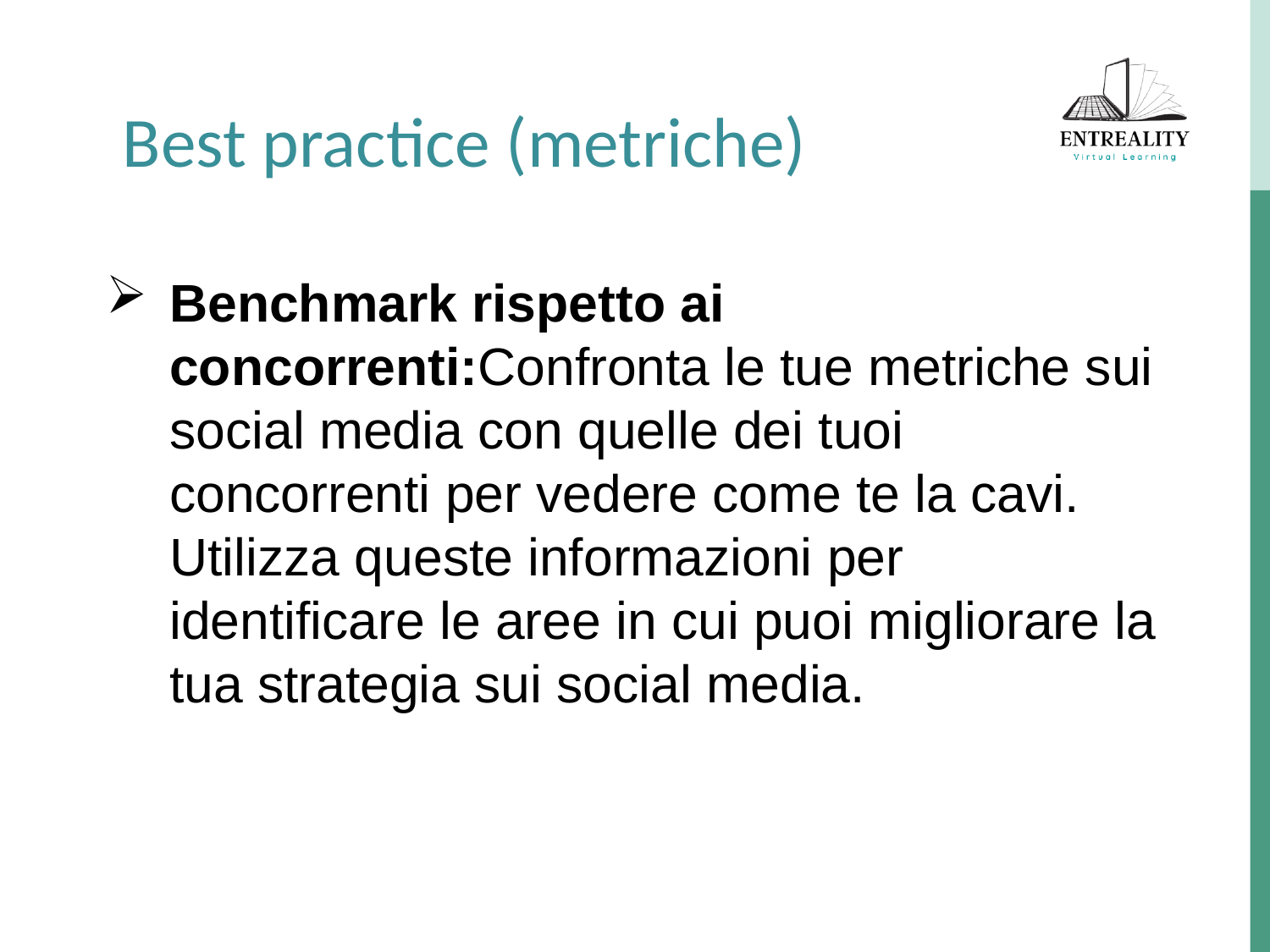

Best practice (metriche)
Benchmark rispetto ai concorrenti:Confronta le tue metriche sui social media con quelle dei tuoi concorrenti per vedere come te la cavi. Utilizza queste informazioni per identificare le aree in cui puoi migliorare la tua strategia sui social media.